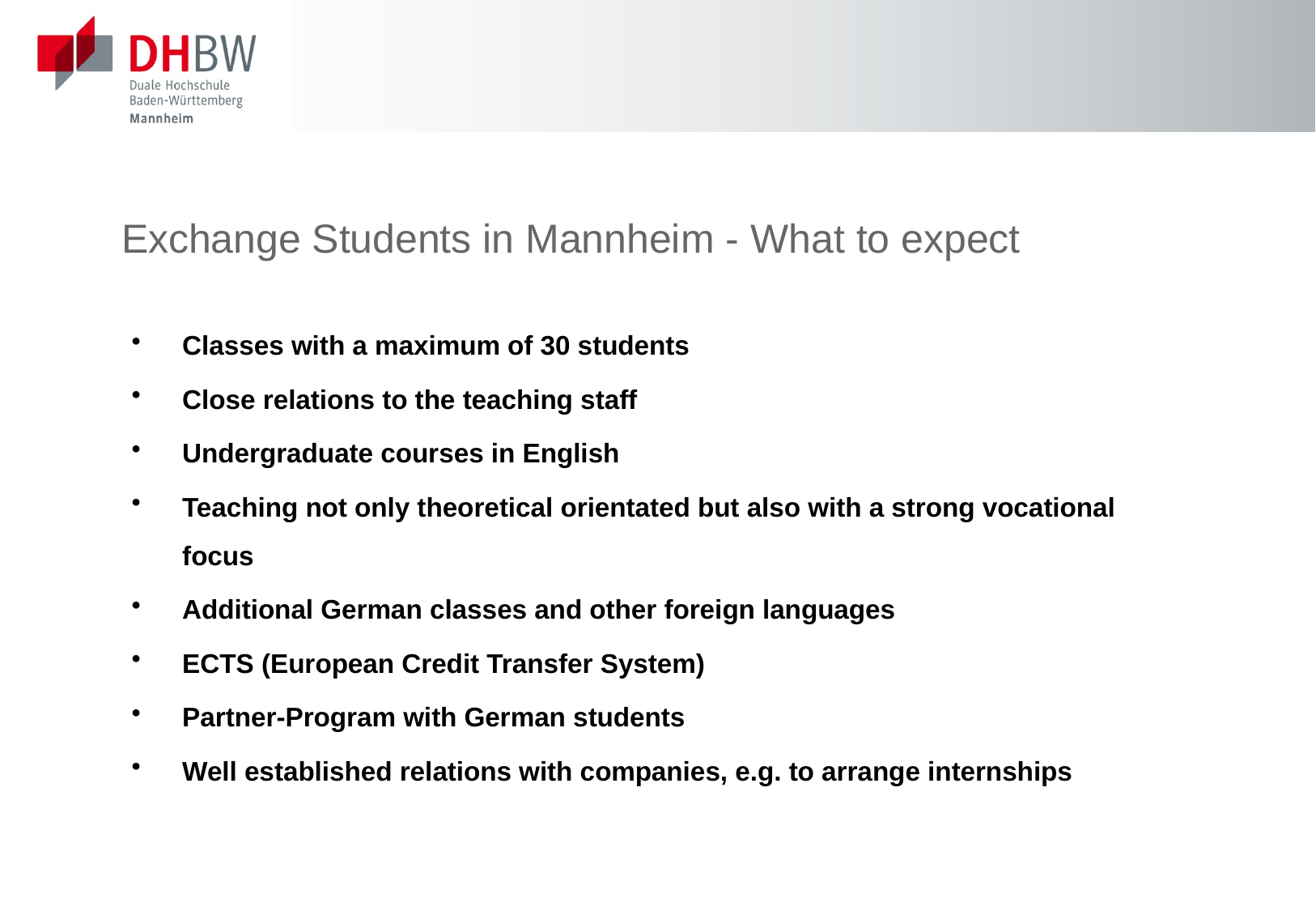

# Exchange Students in Mannheim - What to expect
Classes with a maximum of 30 students
Close relations to the teaching staff
Undergraduate courses in English
Teaching not only theoretical orientated but also with a strong vocational focus
Additional German classes and other foreign languages
ECTS (European Credit Transfer System)
Partner-Program with German students
Well established relations with companies, e.g. to arrange internships